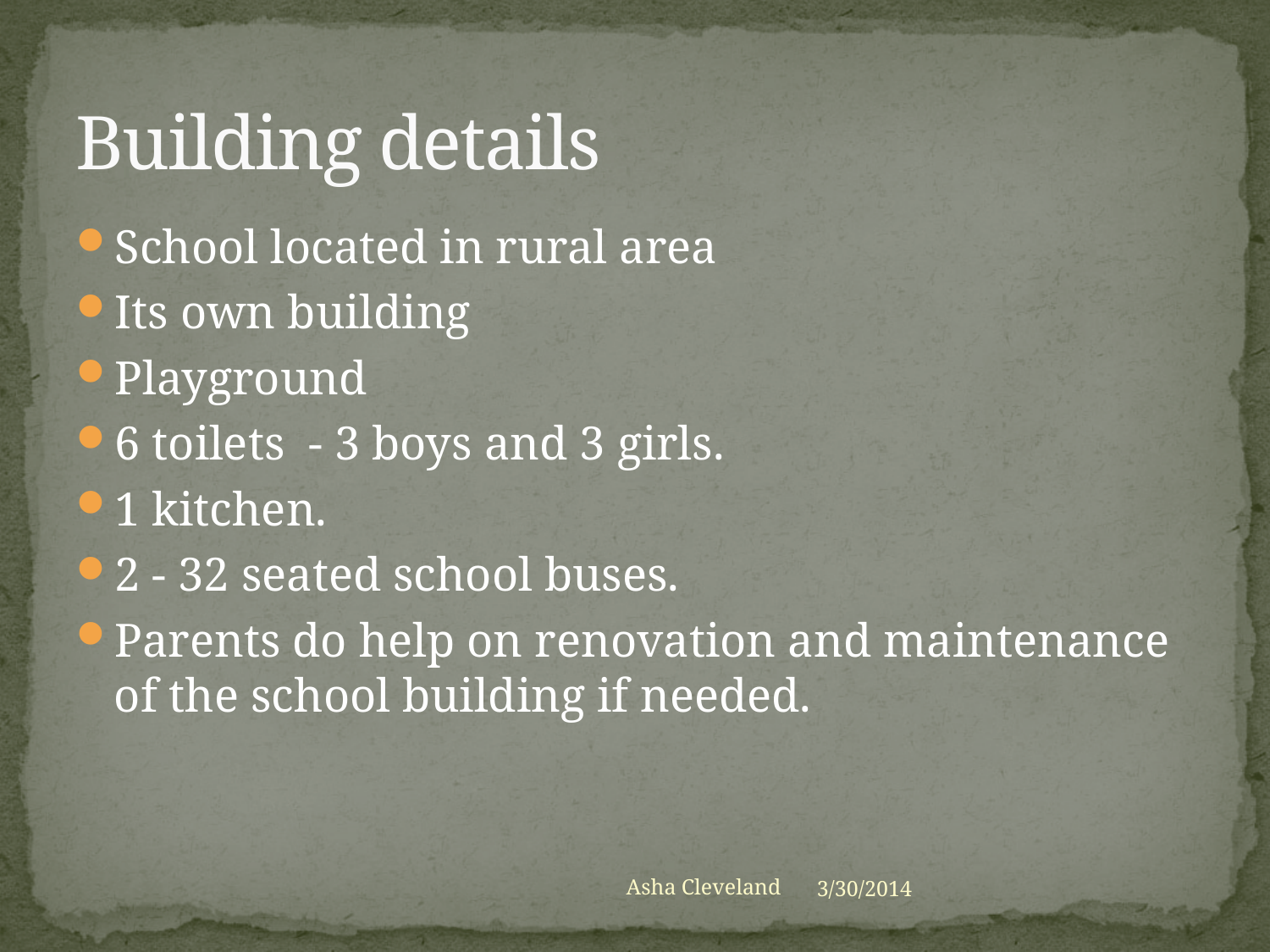

# Building details
School located in rural area
Its own building
Playground
6 toilets  - 3 boys and 3 girls.
1 kitchen.
2 - 32 seated school buses.
Parents do help on renovation and maintenance of the school building if needed.

Asha Cleveland
3/30/2014